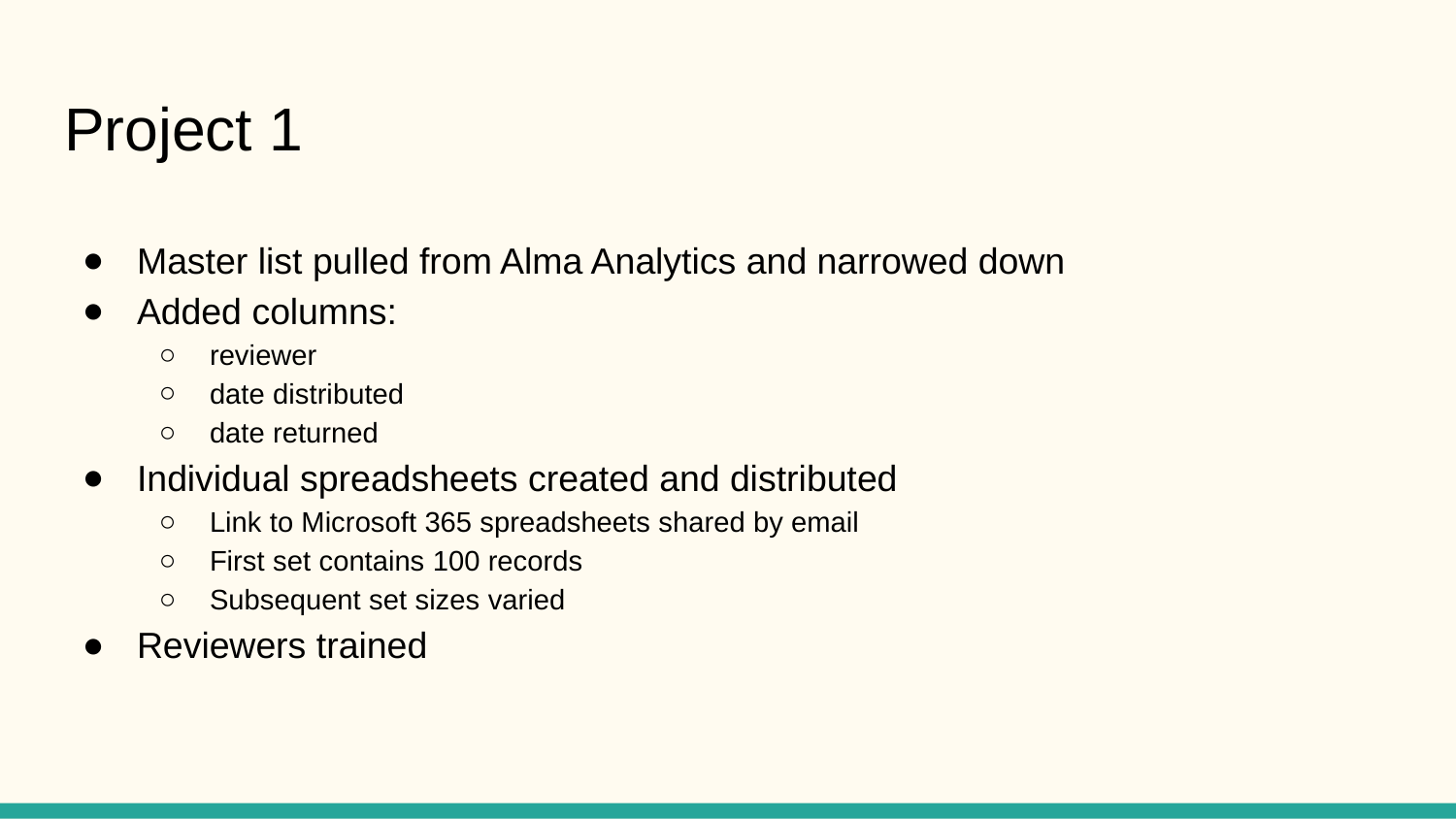

# Project 1
Master list pulled from Alma Analytics and narrowed down
Added columns:
reviewer
date distributed
date returned
Individual spreadsheets created and distributed
Link to Microsoft 365 spreadsheets shared by email
First set contains 100 records
Subsequent set sizes varied
Reviewers trained